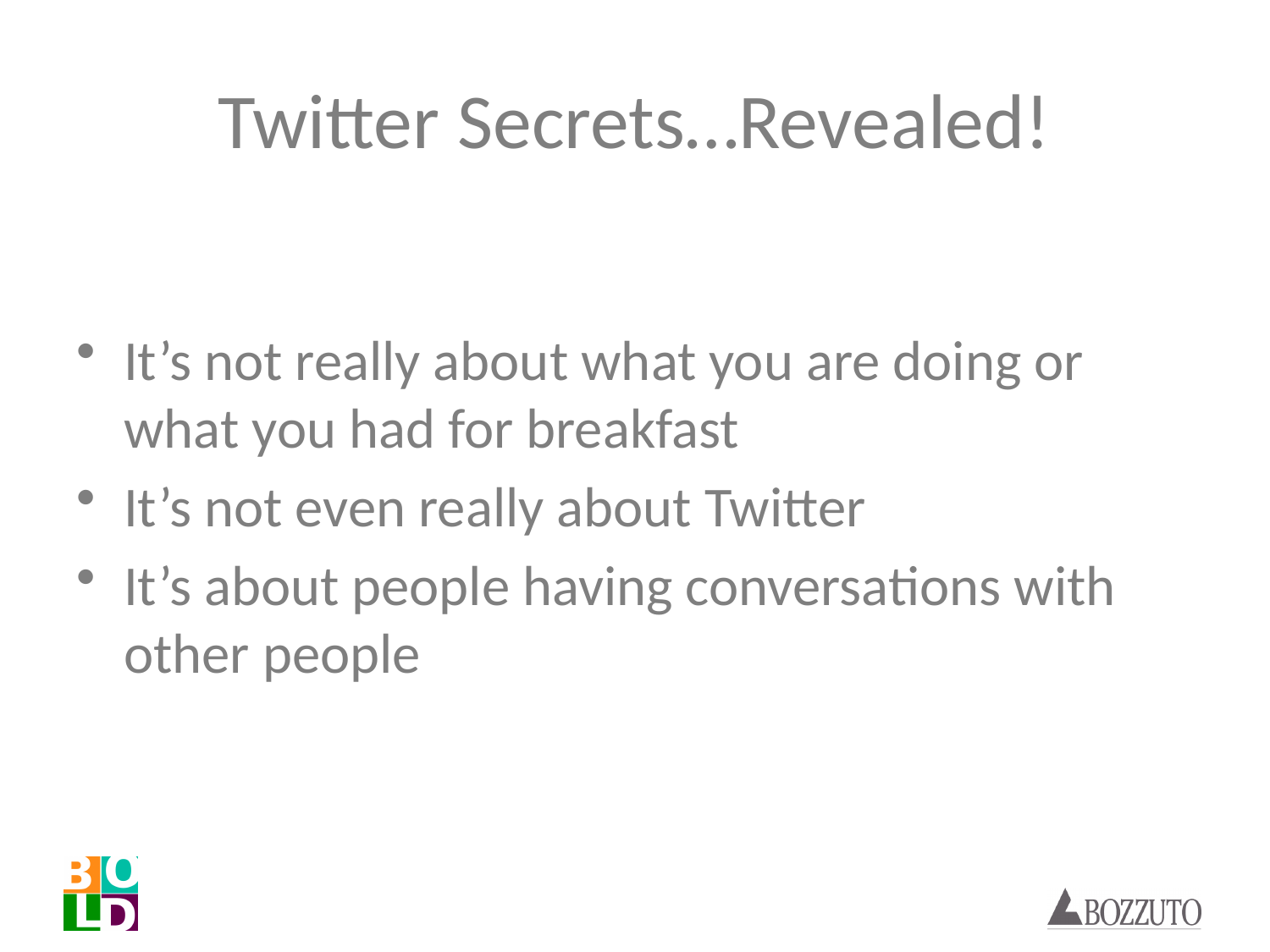

Twitter Secrets…Revealed!
It’s not really about what you are doing or what you had for breakfast
It’s not even really about Twitter
It’s about people having conversations with other people